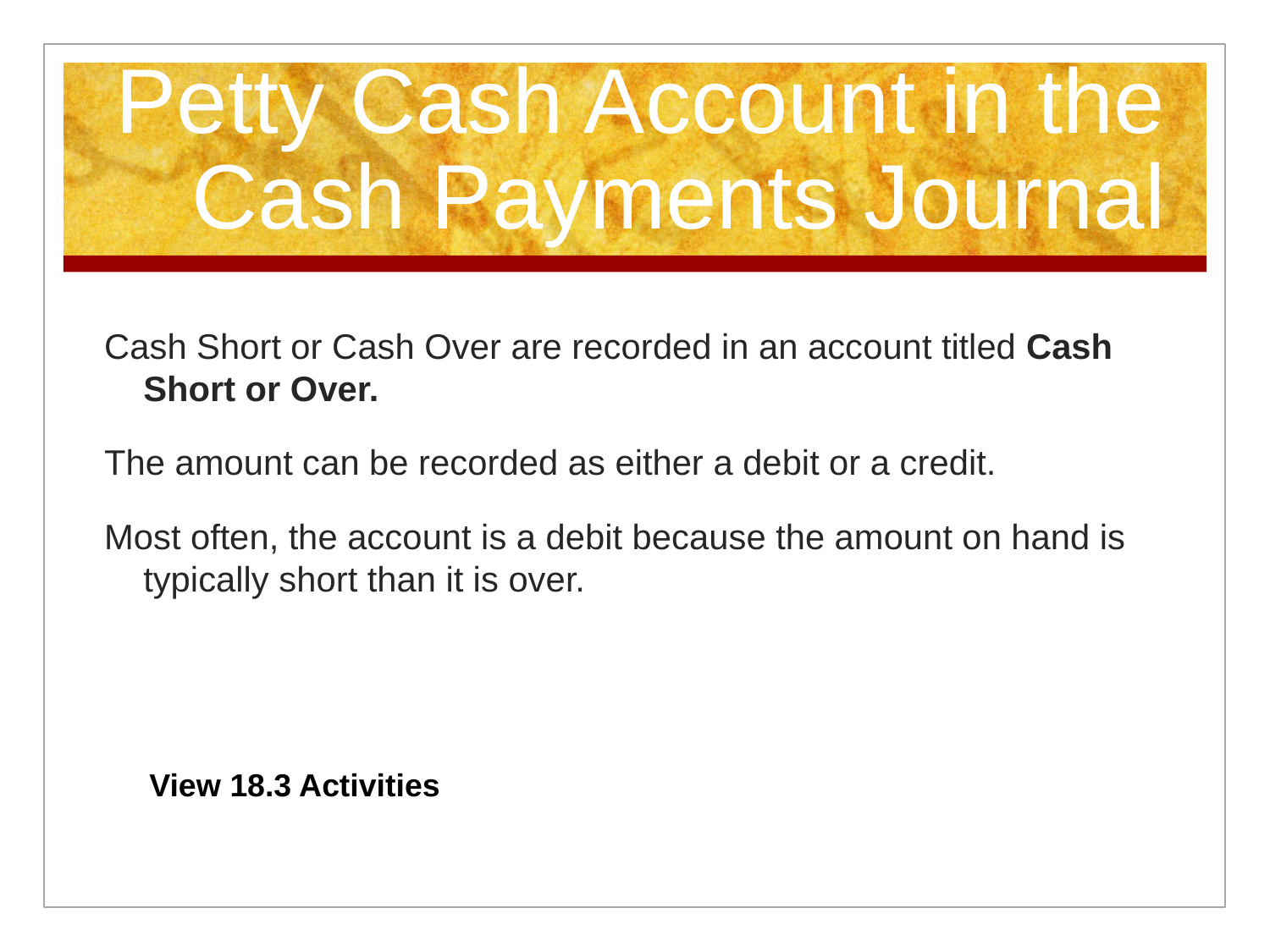

# Petty Cash Account in the Cash Payments Journal
Cash Short or Cash Over are recorded in an account titled Cash Short or Over.
The amount can be recorded as either a debit or a credit.
Most often, the account is a debit because the amount on hand is typically short than it is over.
View 18.3 Activities